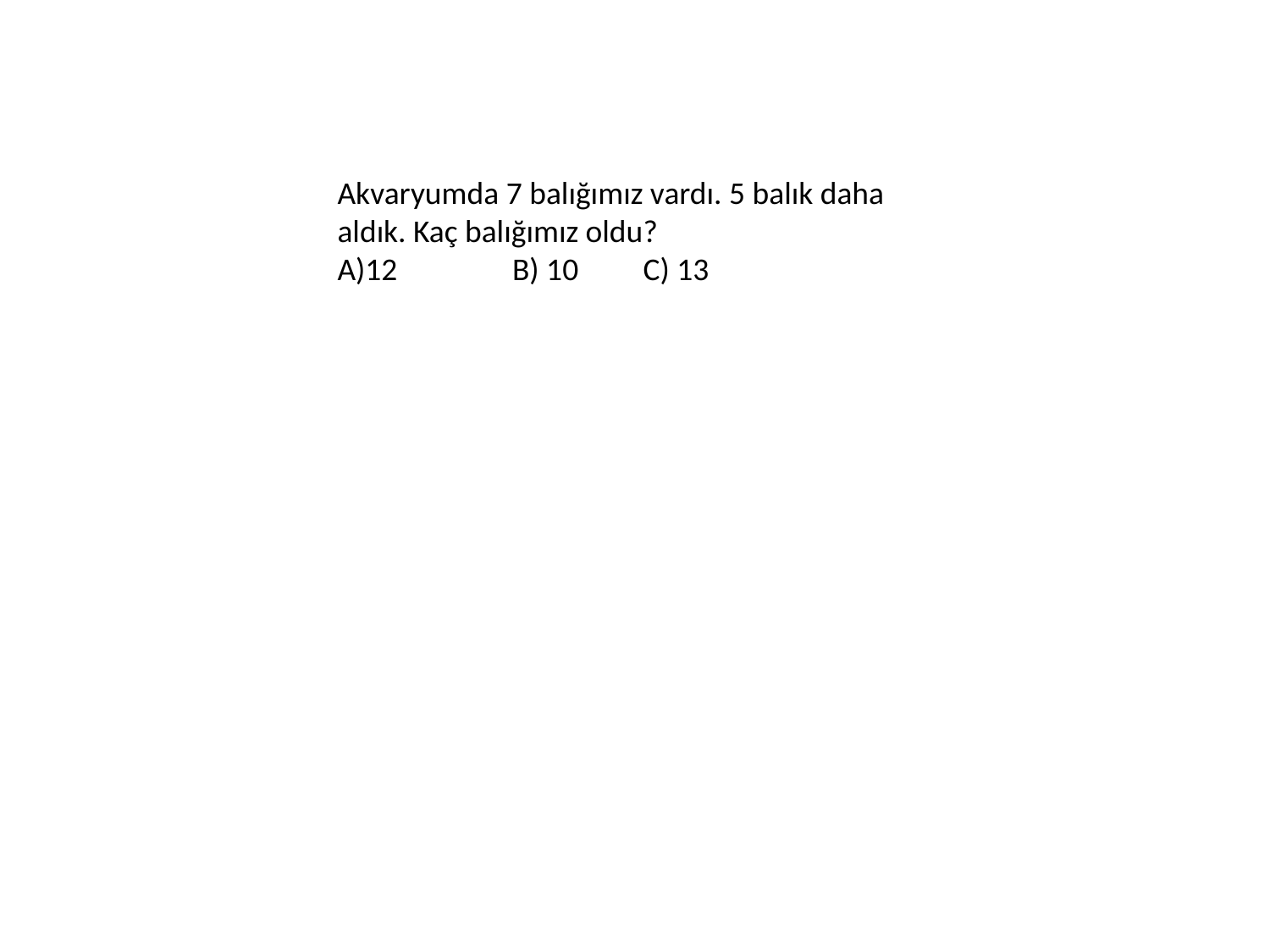

Akvaryumda 7 balığımız vardı. 5 balık daha aldık. Kaç balığımız oldu?
A)12                B) 10         C) 13